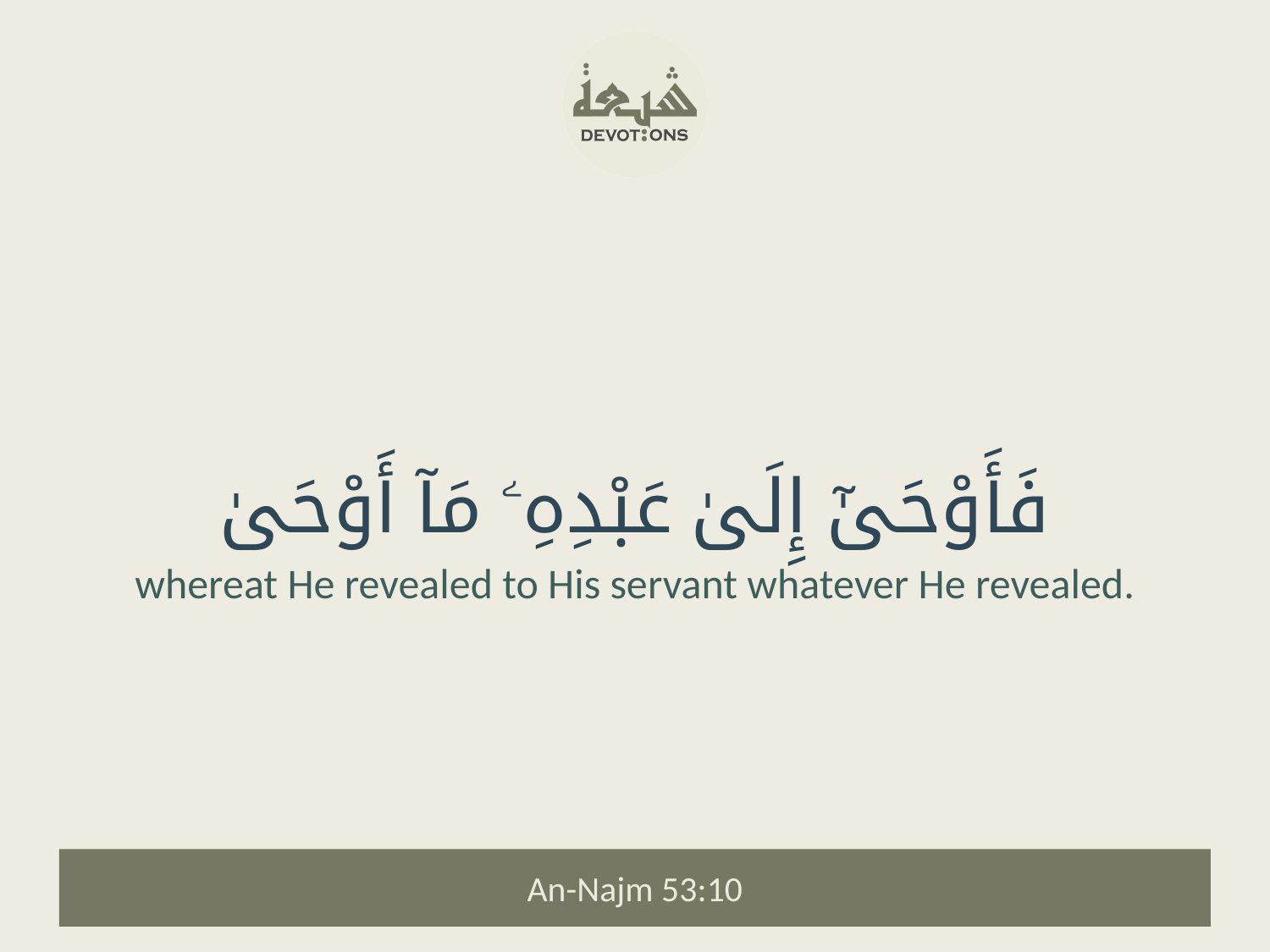

فَأَوْحَىٰٓ إِلَىٰ عَبْدِهِۦ مَآ أَوْحَىٰ
whereat He revealed to His servant whatever He revealed.
An-Najm 53:10